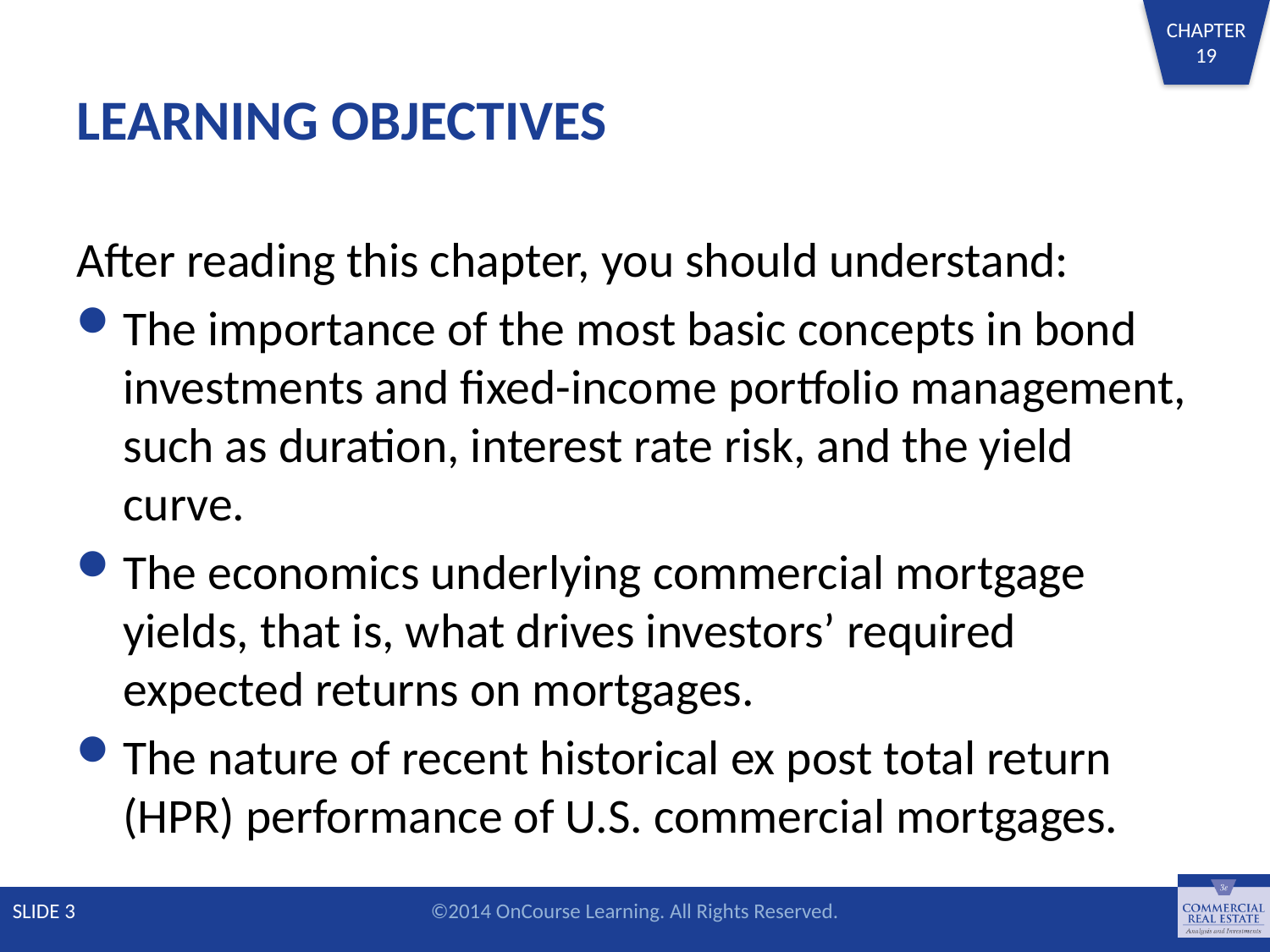

# LEARNING OBJECTIVES
After reading this chapter, you should understand:
The importance of the most basic concepts in bond investments and fixed-income portfolio management, such as duration, interest rate risk, and the yield curve.
The economics underlying commercial mortgage yields, that is, what drives investors’ required expected returns on mortgages.
The nature of recent historical ex post total return (HPR) performance of U.S. commercial mortgages.
SLIDE 3